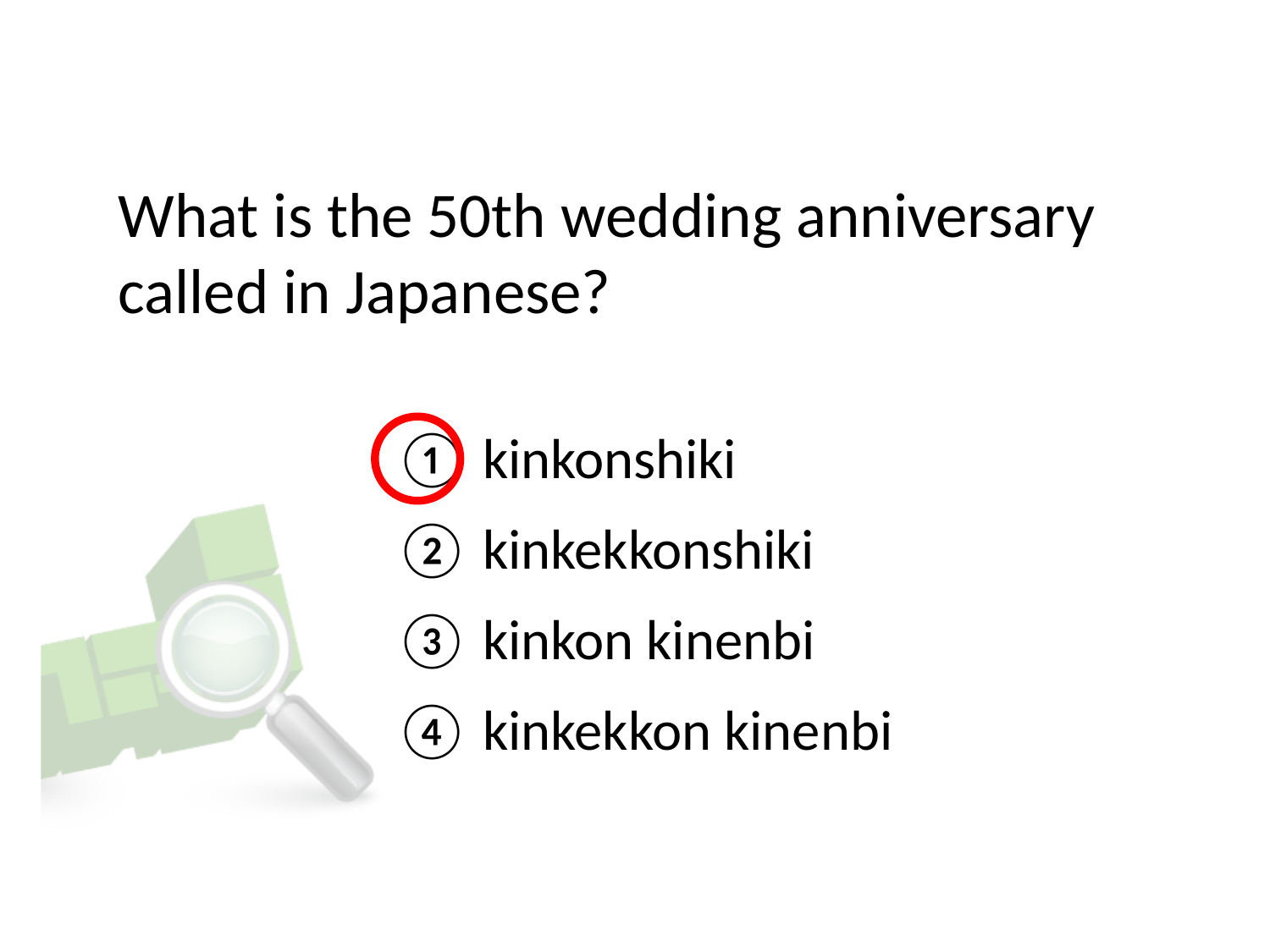

# What is the 50th wedding anniversary called in Japanese?
① kinkonshiki
② kinkekkonshiki
③ kinkon kinenbi
④ kinkekkon kinenbi